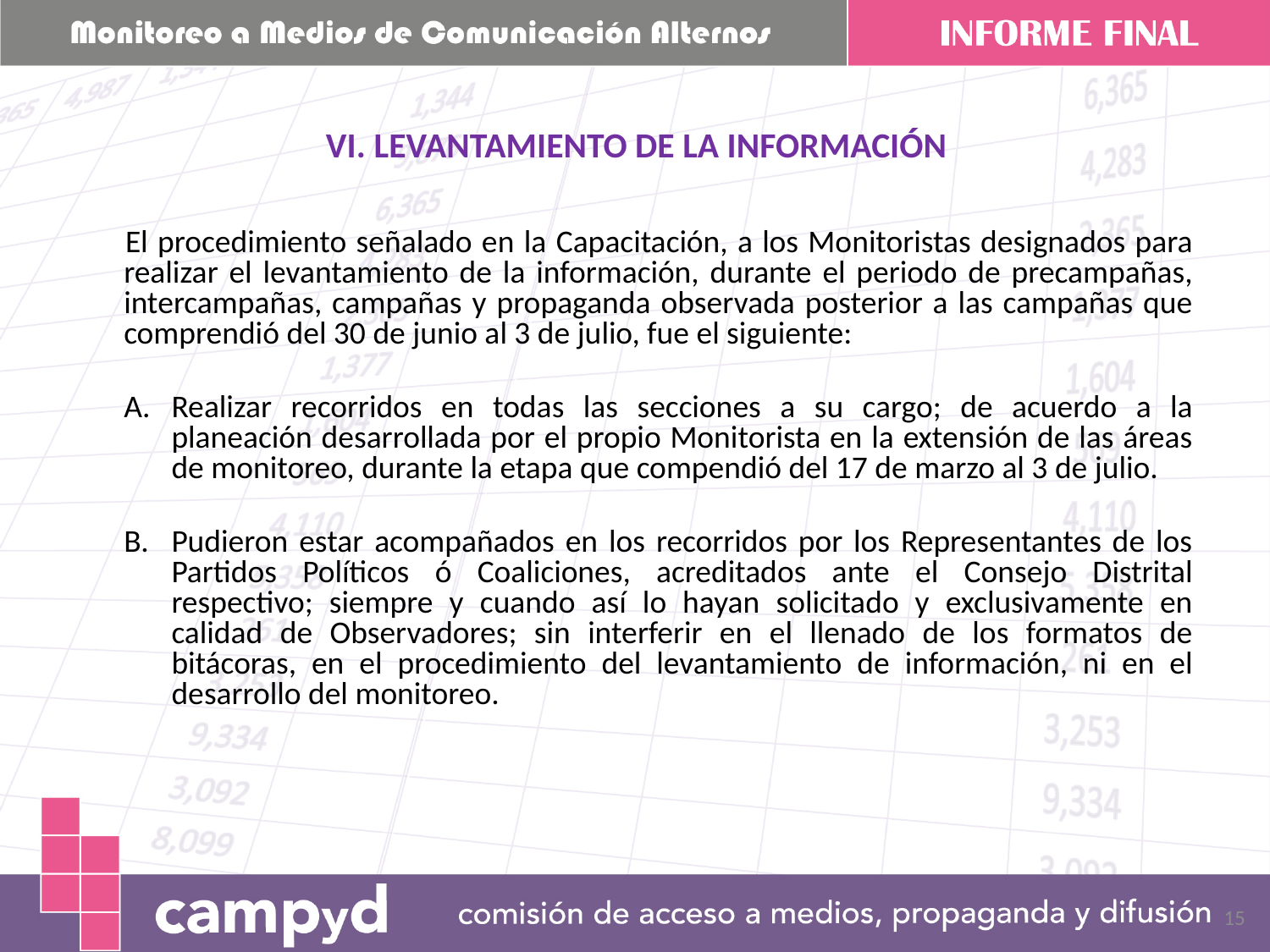

# VI. LEVANTAMIENTO DE LA INFORMACIÓN
El procedimiento señalado en la Capacitación, a los Monitoristas designados para realizar el levantamiento de la información, durante el periodo de precampañas, intercampañas, campañas y propaganda observada posterior a las campañas que comprendió del 30 de junio al 3 de julio, fue el siguiente:

Realizar recorridos en todas las secciones a su cargo; de acuerdo a la planeación desarrollada por el propio Monitorista en la extensión de las áreas de monitoreo, durante la etapa que compendió del 17 de marzo al 3 de julio.

Pudieron estar acompañados en los recorridos por los Representantes de los Partidos Políticos ó Coaliciones, acreditados ante el Consejo Distrital respectivo; siempre y cuando así lo hayan solicitado y exclusivamente en calidad de Observadores; sin interferir en el llenado de los formatos de bitácoras, en el procedimiento del levantamiento de información, ni en el desarrollo del monitoreo.

15